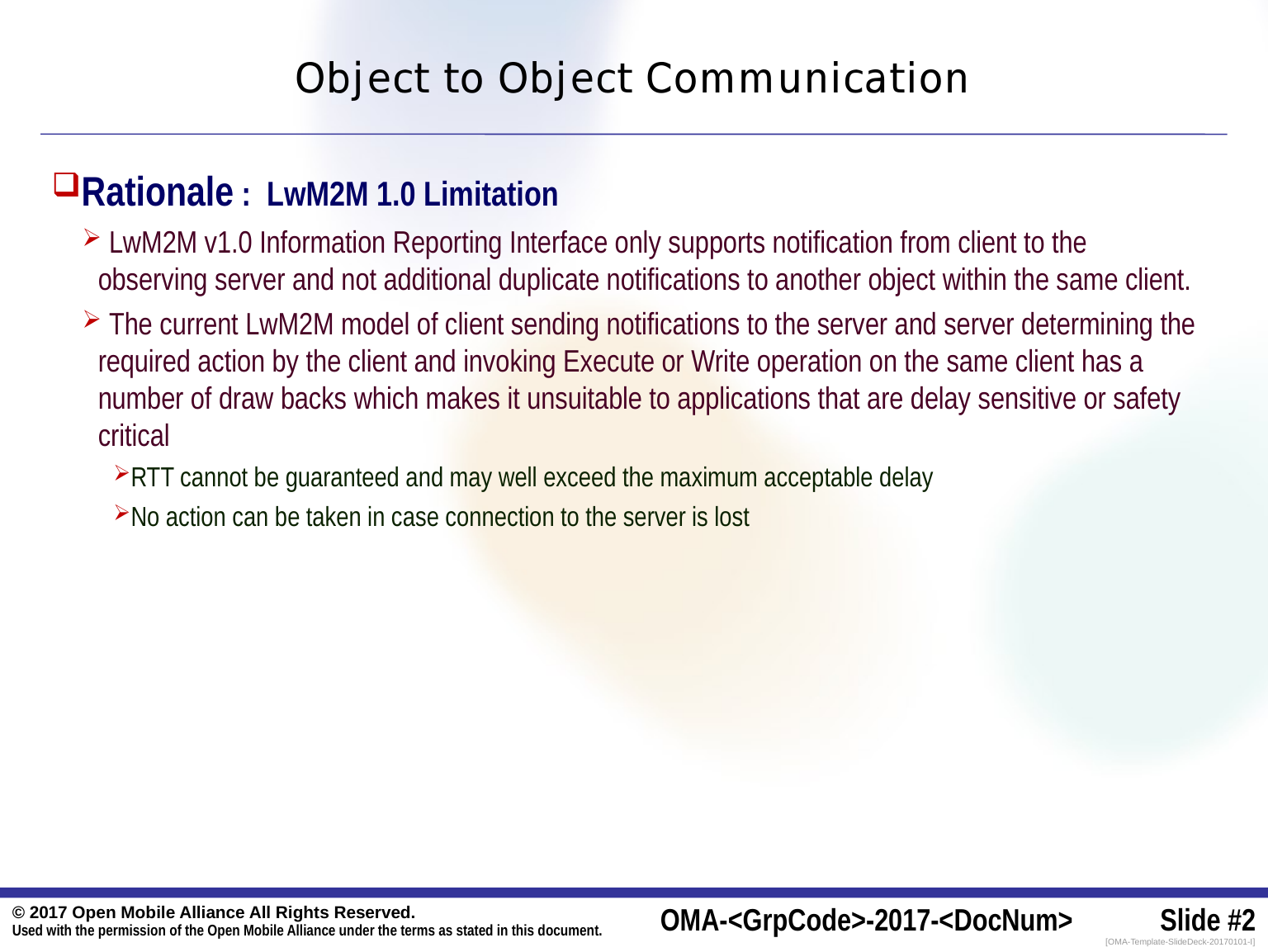

# Object to Object Communication
Rationale :  LwM2M 1.0 Limitation
 LwM2M v1.0 Information Reporting Interface only supports notification from client to the observing server and not additional duplicate notifications to another object within the same client.
 The current LwM2M model of client sending notifications to the server and server determining the required action by the client and invoking Execute or Write operation on the same client has a number of draw backs which makes it unsuitable to applications that are delay sensitive or safety critical
RTT cannot be guaranteed and may well exceed the maximum acceptable delay
No action can be taken in case connection to the server is lost